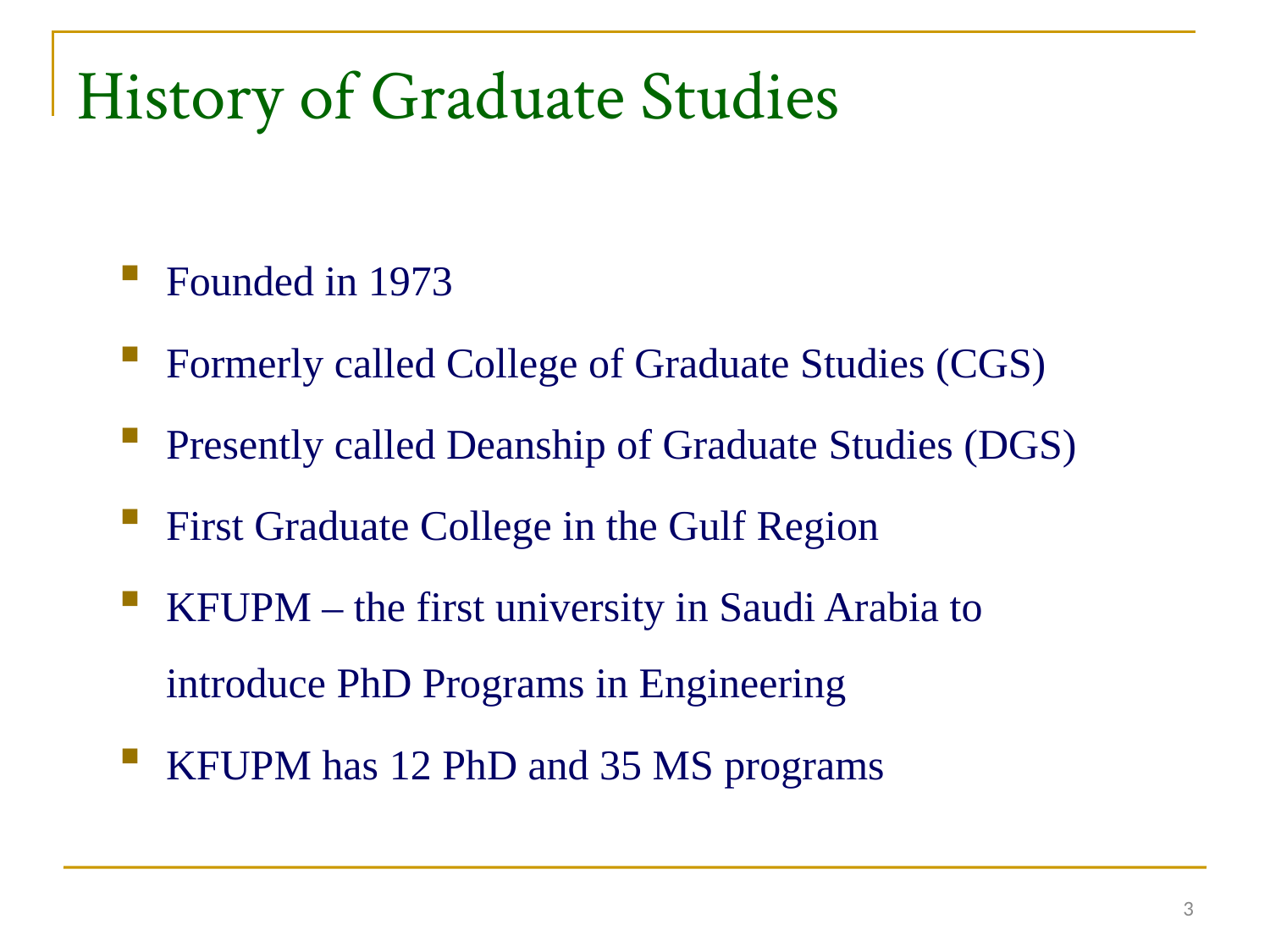

History of Graduate Studies
Founded in 1973
Formerly called College of Graduate Studies (CGS)
Presently called Deanship of Graduate Studies (DGS)
First Graduate College in the Gulf Region
KFUPM – the first university in Saudi Arabia to introduce PhD Programs in Engineering
KFUPM has 12 PhD and 35 MS programs

3